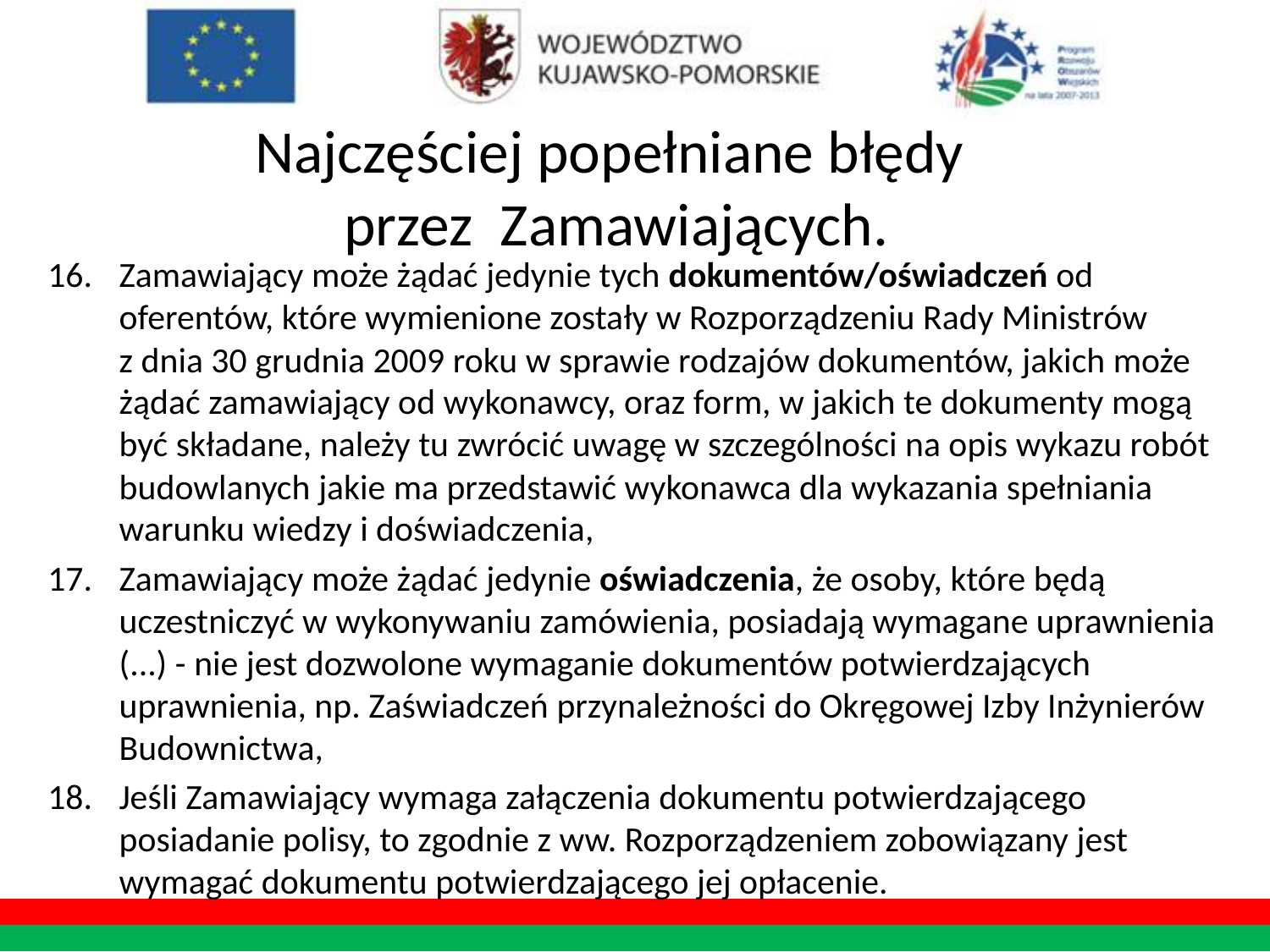

# Najczęściej popełniane błędy przez  Zamawiających.
Zamawiający może żądać jedynie tych dokumentów/oświadczeń od oferentów, które wymienione zostały w Rozporządzeniu Rady Ministrów
z dnia 30 grudnia 2009 roku w sprawie rodzajów dokumentów, jakich może żądać zamawiający od wykonawcy, oraz form, w jakich te dokumenty mogą być składane, należy tu zwrócić uwagę w szczególności na opis wykazu robót budowlanych jakie ma przedstawić wykonawca dla wykazania spełniania warunku wiedzy i doświadczenia,
Zamawiający może żądać jedynie oświadczenia, że osoby, które będą uczestniczyć w wykonywaniu zamówienia, posiadają wymagane uprawnienia (...) - nie jest dozwolone wymaganie dokumentów potwierdzających uprawnienia, np. Zaświadczeń przynależności do Okręgowej Izby Inżynierów Budownictwa,
Jeśli Zamawiający wymaga załączenia dokumentu potwierdzającego posiadanie polisy, to zgodnie z ww. Rozporządzeniem zobowiązany jest wymagać dokumentu potwierdzającego jej opłacenie.